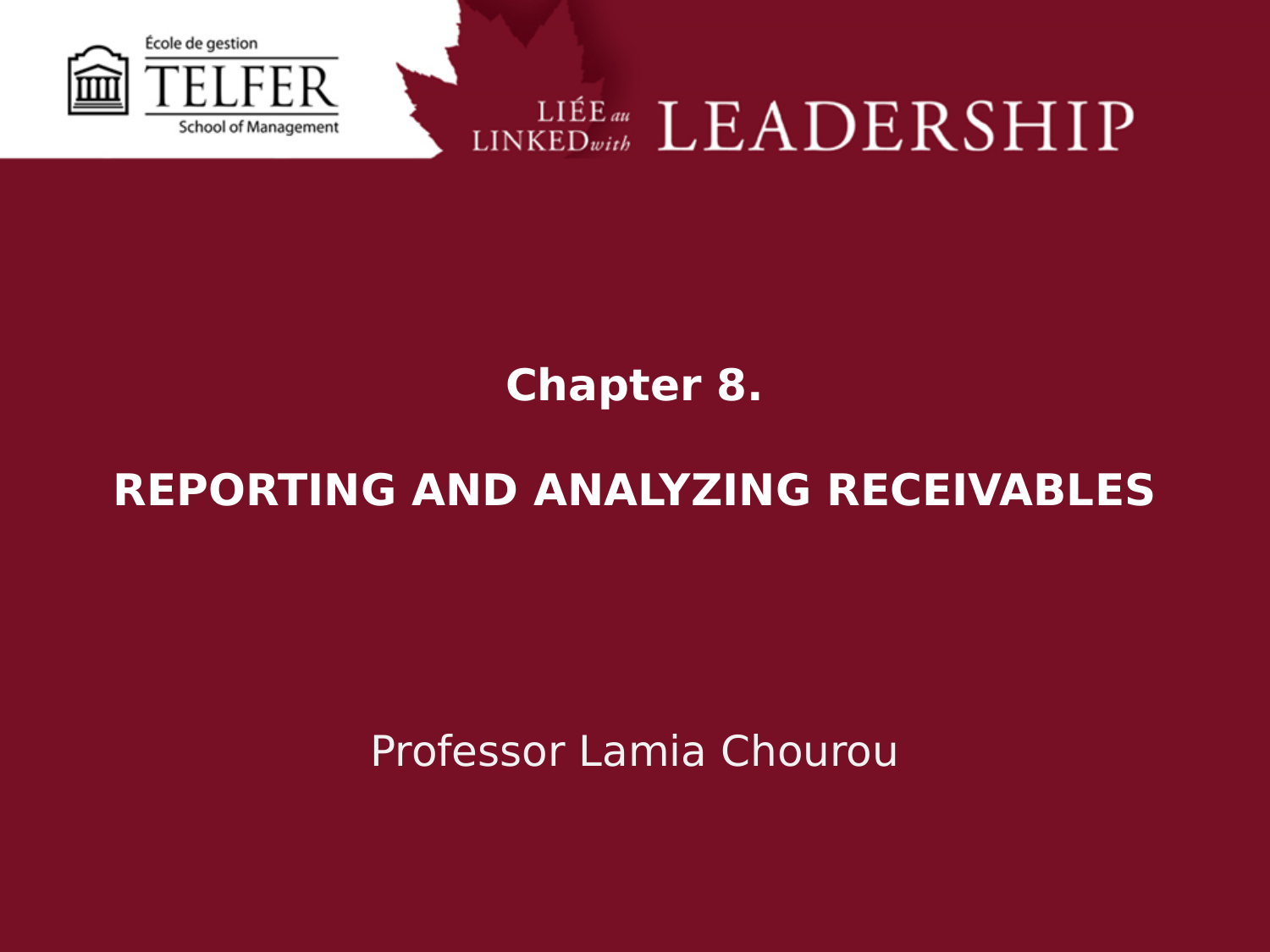

# Chapter 8. Reporting and Analyzing Receivables

Professor Lamia Chourou